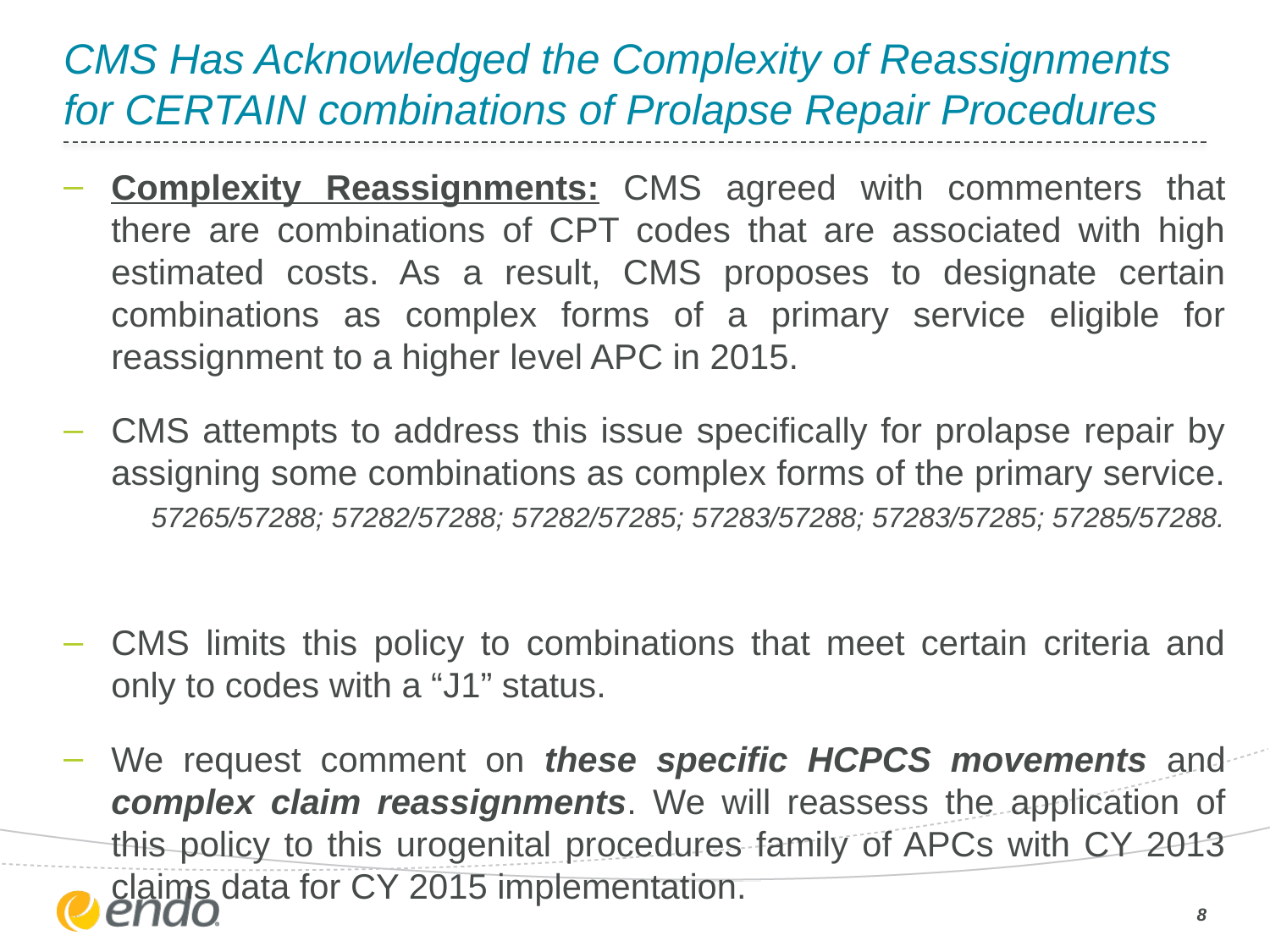

# CMS Has Acknowledged the Complexity of Reassignments for CERTAIN combinations of Prolapse Repair Procedures
Complexity Reassignments: CMS agreed with commenters that there are combinations of CPT codes that are associated with high estimated costs. As a result, CMS proposes to designate certain combinations as complex forms of a primary service eligible for reassignment to a higher level APC in 2015.

CMS attempts to address this issue specifically for prolapse repair by assigning some combinations as complex forms of the primary service.     57265/57288; 57282/57288; 57282/57285; 57283/57288; 57283/57285; 57285/57288.

CMS limits this policy to combinations that meet certain criteria and only to codes with a “J1” status.

We request comment on these specific HCPCS movements and complex claim reassignments. We will reassess the application of this policy to this urogenital procedures family of APCs with CY 2013 claims data for CY 2015 implementation.
8